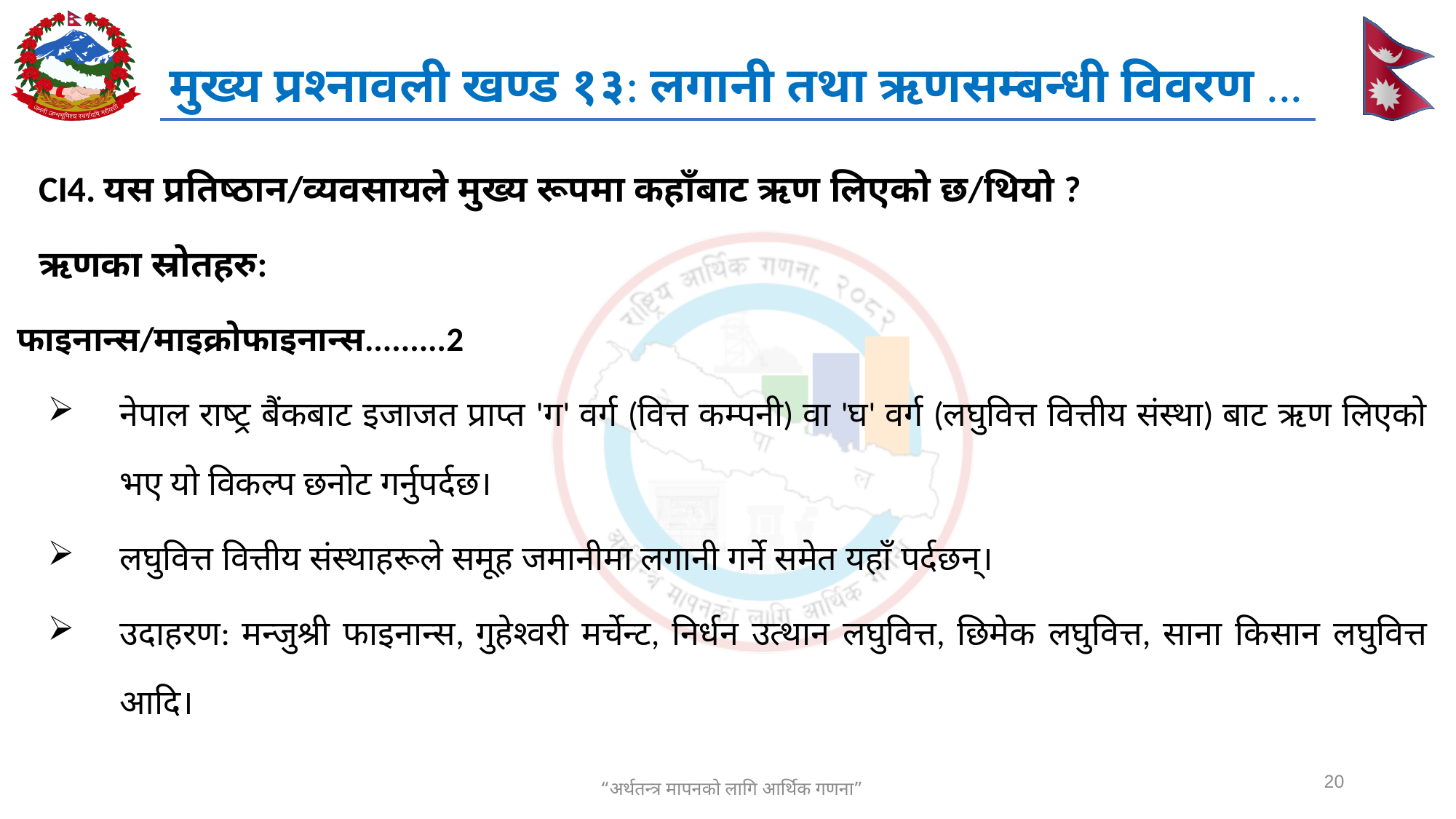

# मुख्य प्रश्नावली खण्ड १३: लगानी तथा ऋणसम्बन्धी विवरण ...
CI4. यस प्रतिष्ठान/व्यवसायले मुख्य रूपमा कहाँबाट ऋण लिएको छ/थियो ?
ऋणका स्रोतहरु:

फाइनान्स/माइक्रोफाइनान्स.........2
नेपाल राष्ट्र बैंकबाट इजाजत प्राप्त 'ग' वर्ग (वित्त कम्पनी) वा 'घ' वर्ग (लघुवित्त वित्तीय संस्था) बाट ऋण लिएको भए यो विकल्प छनोट गर्नुपर्दछ।
लघुवित्त वित्तीय संस्थाहरूले समूह जमानीमा लगानी गर्ने समेत यहाँ पर्दछन्।
उदाहरण: मन्जुश्री फाइनान्स, गुहेश्वरी मर्चेन्ट, निर्धन उत्थान लघुवित्त, छिमेक लघुवित्त, साना किसान लघुवित्त आदि।
20
“अर्थतन्त्र मापनको लागि आर्थिक गणना”